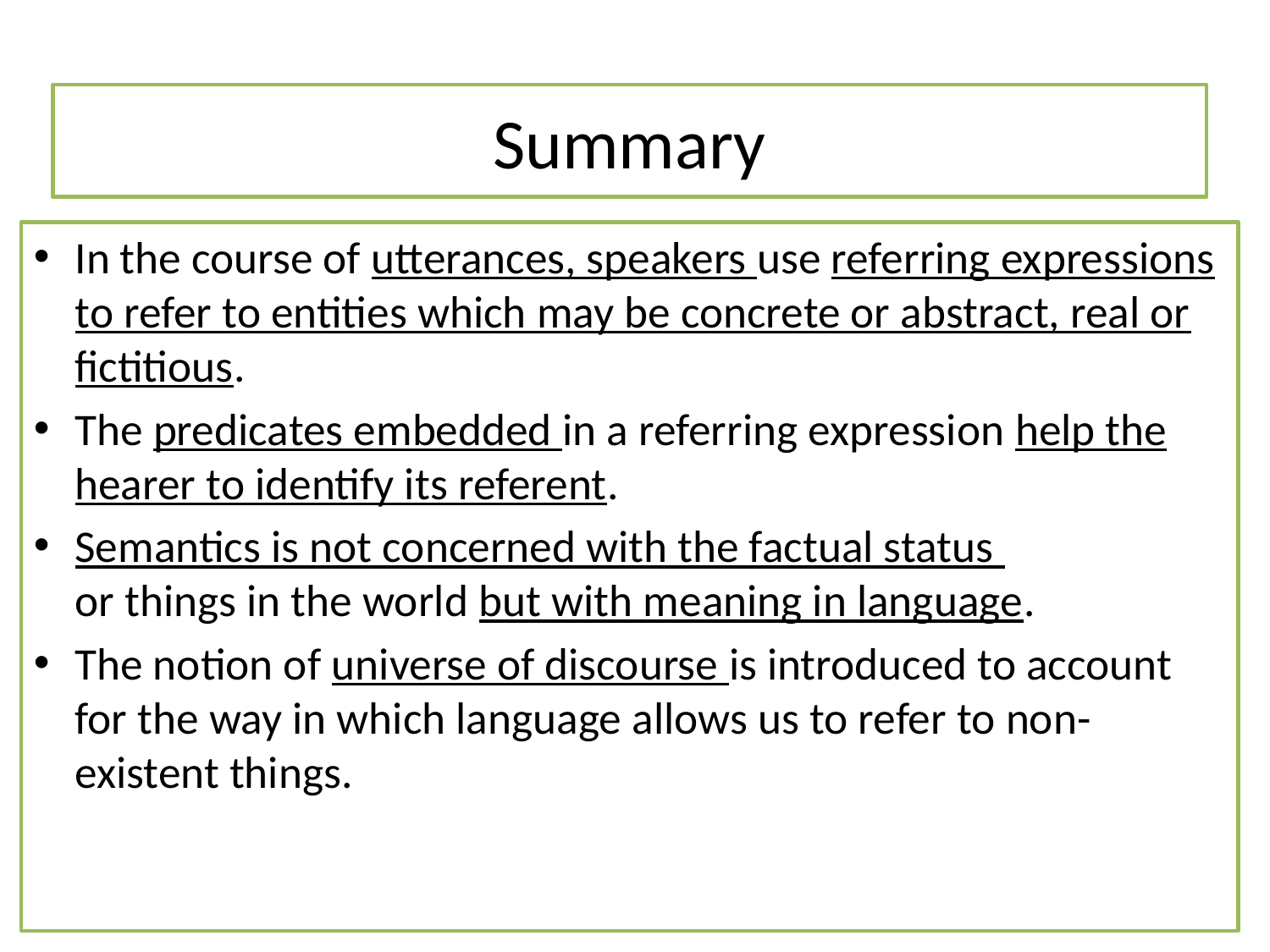

# Summary
In the course of utterances, speakers use referring expressions to refer to entities which may be concrete or abstract, real or fictitious.
The predicates embedded in a referring expression help the hearer to identify its referent.
Semantics is not concerned with the factual status
or things in the world but with meaning in language.
The notion of universe of discourse is introduced to account for the way in which language allows us to refer to non-existent things.